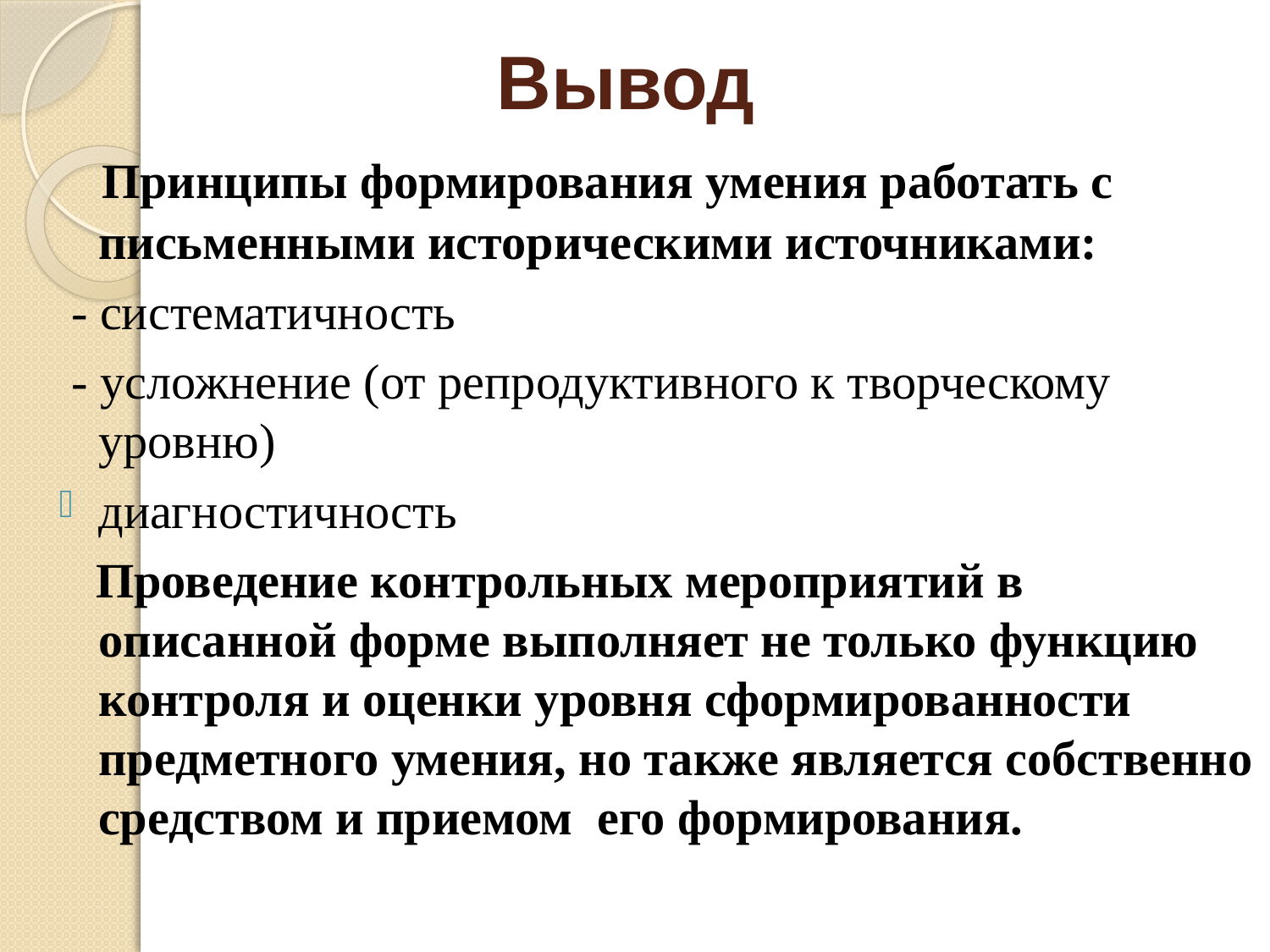

Вывод
   Принципы формирования умения работать с письменными историческими источниками:
 - систематичность
 - усложнение (от репродуктивного к творческому уровню)
диагностичность
   Проведение контрольных мероприятий в описанной форме выполняет не только функцию контроля и оценки уровня сформированности предметного умения, но также является собственно средством и приемом  его формирования.